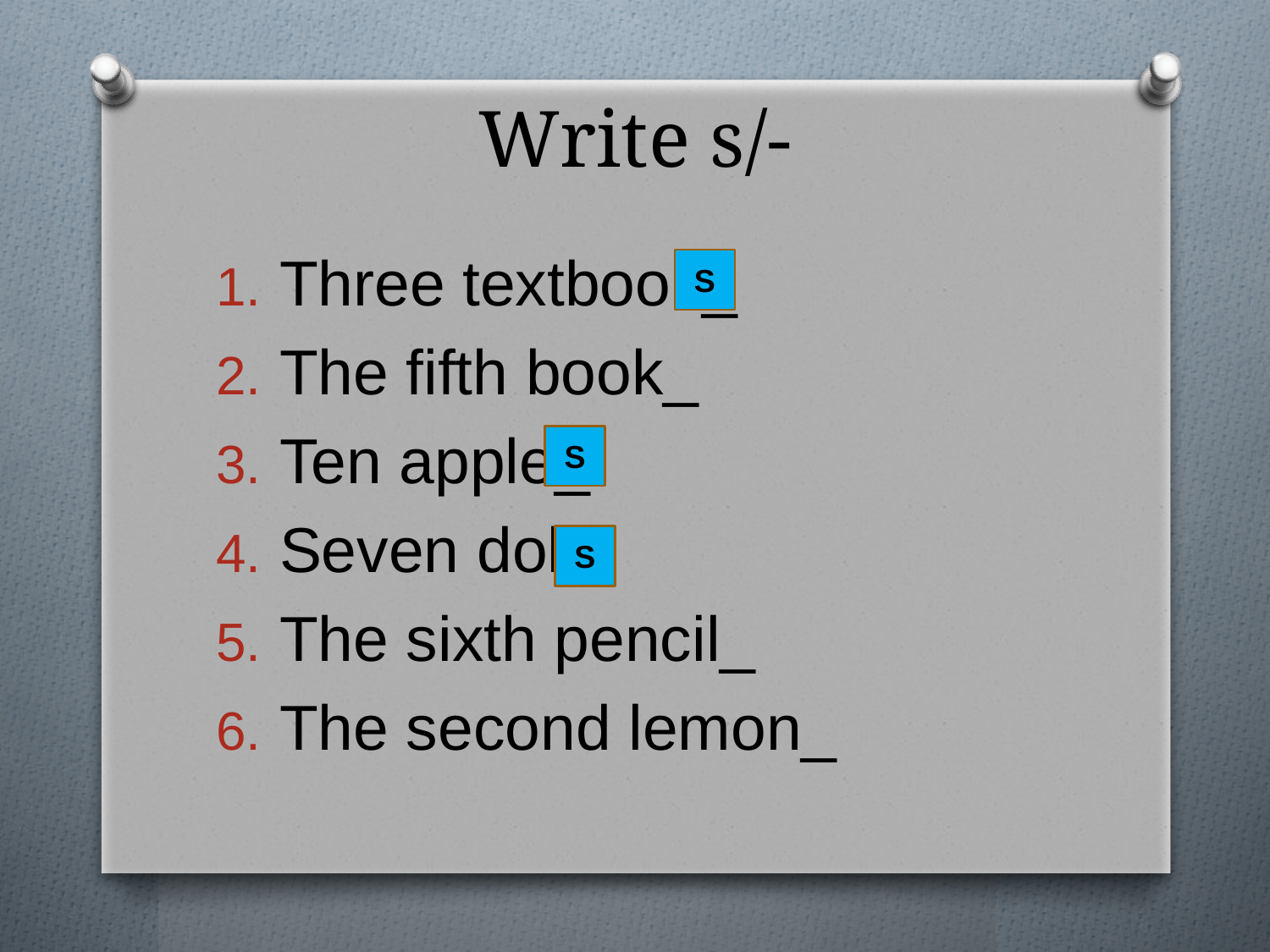

# Write s/-
Three textbook_
The fifth book_
Ten apple_
Seven doll_
The sixth pencil_
The second lemon_

S
S
S